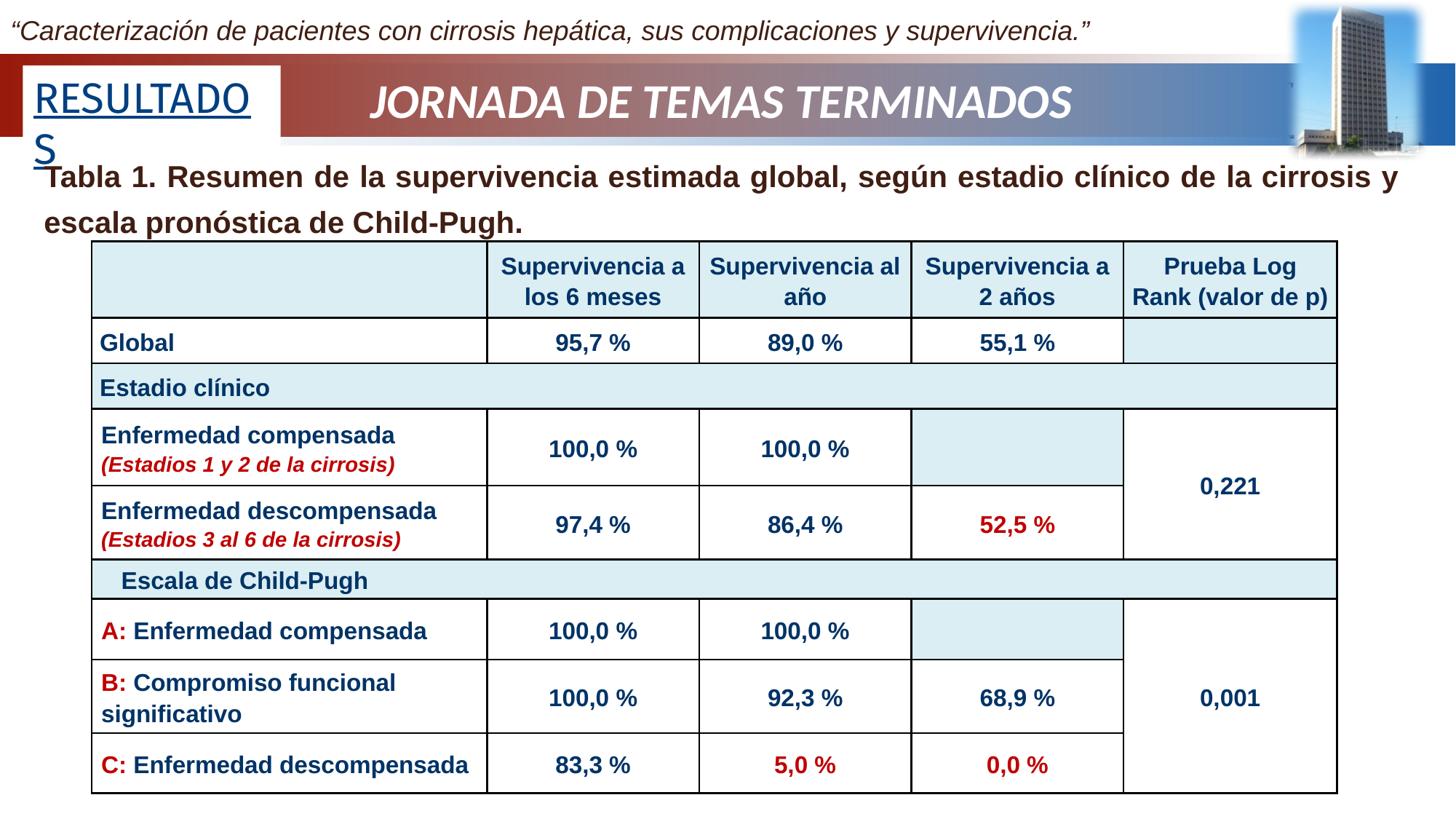

“Caracterización de pacientes con cirrosis hepática, sus complicaciones y supervivencia.”
RESULTADOS
# JORNADA DE TEMAS TERMINADOS
Tabla 1. Resumen de la supervivencia estimada global, según estadio clínico de la cirrosis y escala pronóstica de Child-Pugh.
|  | Supervivencia a los 6 meses | Supervivencia al año | Supervivencia a 2 años | Prueba Log Rank (valor de p) |
| --- | --- | --- | --- | --- |
| Global | 95,7 % | 89,0 % | 55,1 % |  |
| Estadio clínico |  |  |  |  |
| Enfermedad compensada (Estadios 1 y 2 de la cirrosis) | 100,0 % | 100,0 % |  | 0,221 |
| Enfermedad descompensada (Estadios 3 al 6 de la cirrosis) | 97,4 % | 86,4 % | 52,5 % |  |
| Escala de Child-Pugh |  |  |  |  |
| A: Enfermedad compensada | 100,0 % | 100,0 % |  | 0,001 |
| B: Compromiso funcional significativo | 100,0 % | 92,3 % | 68,9 % |  |
| C: Enfermedad descompensada | 83,3 % | 5,0 % | 0,0 % |  |